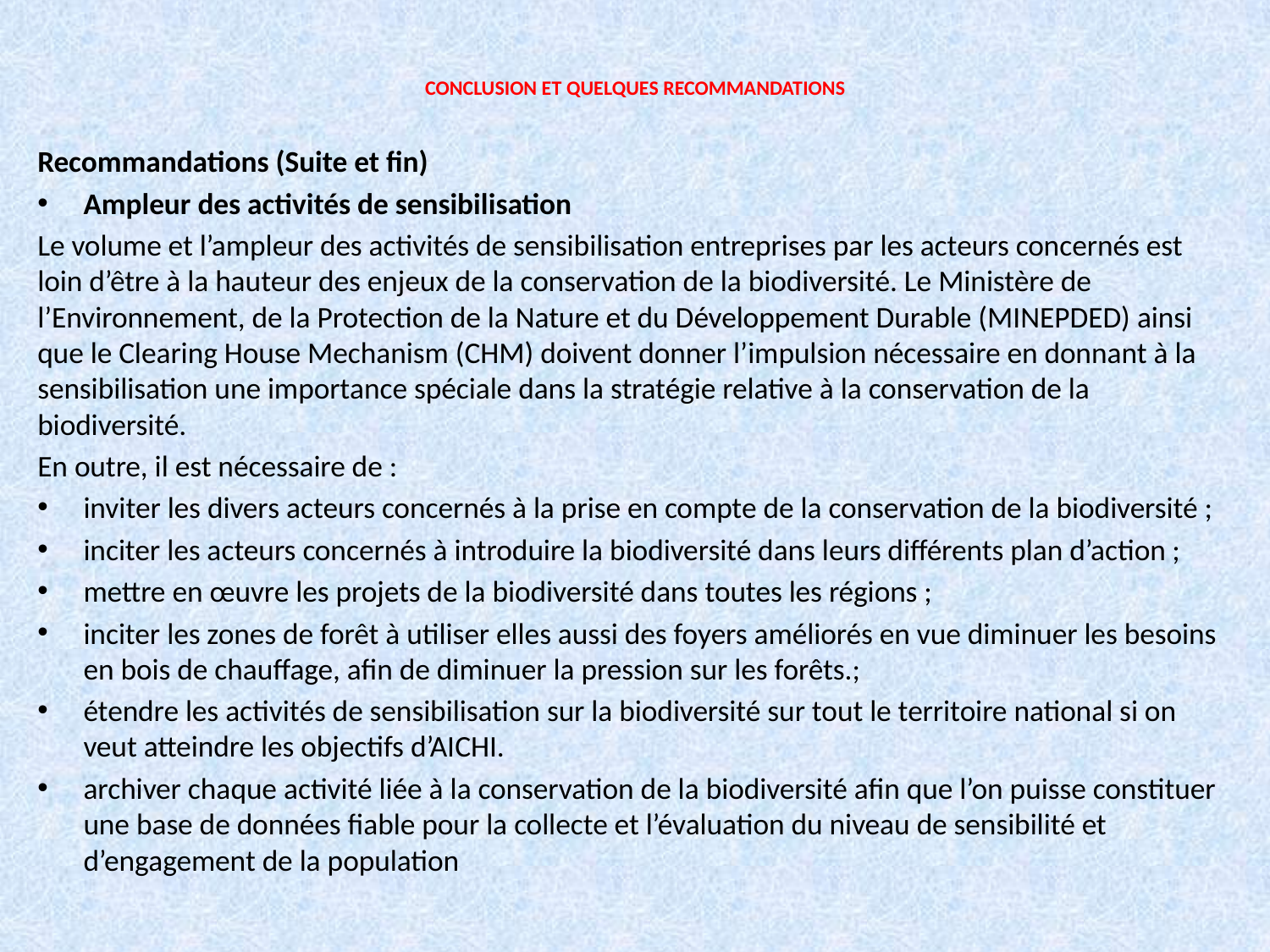

# CONCLUSION ET QUELQUES RECOMMANDATIONS
Recommandations (Suite et fin)
Ampleur des activités de sensibilisation
Le volume et l’ampleur des activités de sensibilisation entreprises par les acteurs concernés est loin d’être à la hauteur des enjeux de la conservation de la biodiversité. Le Ministère de l’Environnement, de la Protection de la Nature et du Développement Durable (MINEPDED) ainsi que le Clearing House Mechanism (CHM) doivent donner l’impulsion nécessaire en donnant à la sensibilisation une importance spéciale dans la stratégie relative à la conservation de la biodiversité.
En outre, il est nécessaire de :
inviter les divers acteurs concernés à la prise en compte de la conservation de la biodiversité ;
inciter les acteurs concernés à introduire la biodiversité dans leurs différents plan d’action ;
mettre en œuvre les projets de la biodiversité dans toutes les régions ;
inciter les zones de forêt à utiliser elles aussi des foyers améliorés en vue diminuer les besoins en bois de chauffage, afin de diminuer la pression sur les forêts.;
étendre les activités de sensibilisation sur la biodiversité sur tout le territoire national si on veut atteindre les objectifs d’AICHI.
archiver chaque activité liée à la conservation de la biodiversité afin que l’on puisse constituer une base de données fiable pour la collecte et l’évaluation du niveau de sensibilité et d’engagement de la population